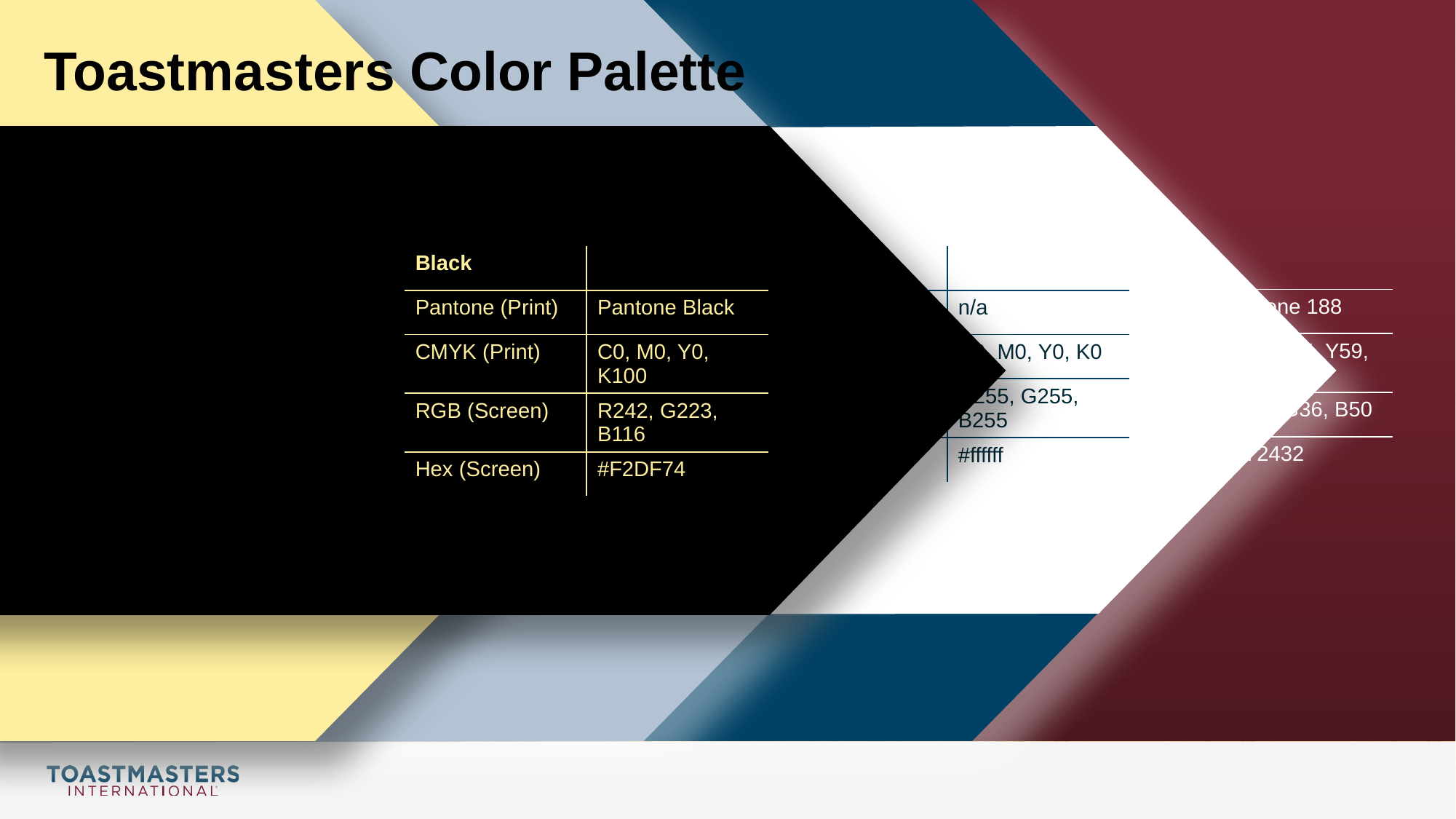

| TI Yellow\* |  |
| --- | --- |
| Pantone (Print) | Pantone 127 |
| CMYK (Print) | C0, M15, Y57, K0 |
| RGB (Screen) | R242, G223, B116 |
| Hex (Screen) | #F2DF74 |

| TI Grey |  |
| --- | --- |
| Pantone (Print) | Pantone 442 |
| CMYK (Print) | C23, M7, Y12, K18 |
| RGB (Screen) | R169, G178, B177 |
| Hex (Screen) | #A9B281 |

| TI Dark Blue |  |
| --- | --- |
| Pantone (Print) | Pantone 302 |
| CMYK (Print) | C100, M43, Y12, K56 |
| RGB (Screen) | R0, G65, B101 |
| Hex (Screen) | #004165 |
Toastmasters Color Palette

| Black |  |
| --- | --- |
| Pantone (Print) | Pantone Black |
| CMYK (Print) | C0, M0, Y0, K100 |
| RGB (Screen) | R242, G223, B116 |
| Hex (Screen) | #F2DF74 |

| White |  |
| --- | --- |
| Pantone (Print) | n/a |
| CMYK (Print) | C0, M0, Y0, K0 |
| RGB (Screen) | R255, G255, B255 |
| Hex (Screen) | #ffffff |
| TI Dark Red |  |
| --- | --- |
| Pantone (Print) | Pantone 188 |
| CMYK (Print) | C12, M95, Y59, K54 |
| RGB (Screen) | R119, G36, B50 |
| Hex (Screen) | #772432 |